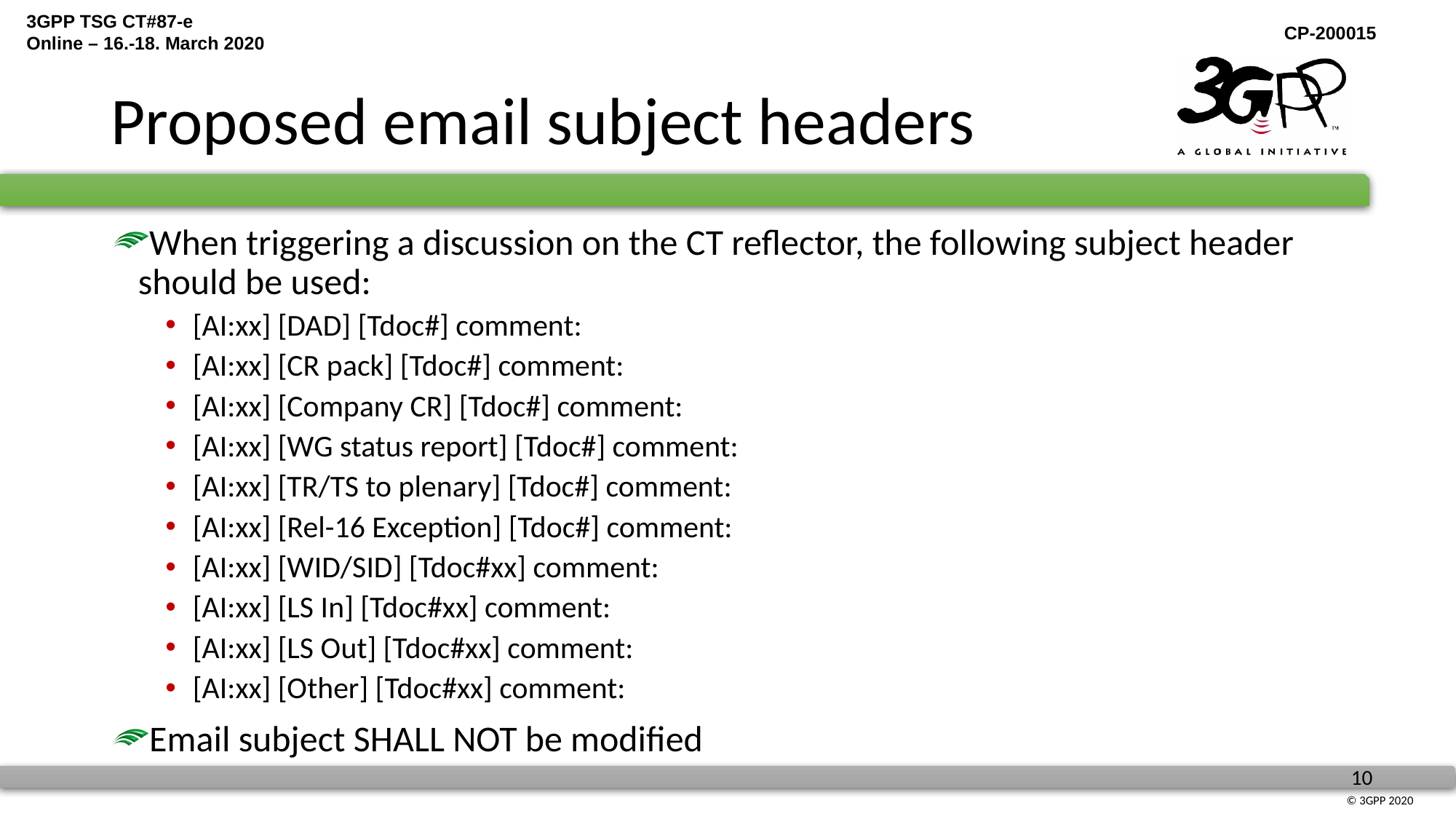

# Proposed email subject headers
When triggering a discussion on the CT reflector, the following subject header should be used:
[AI:xx] [DAD] [Tdoc#] comment:
[AI:xx] [CR pack] [Tdoc#] comment:
[AI:xx] [Company CR] [Tdoc#] comment:
[AI:xx] [WG status report] [Tdoc#] comment:
[AI:xx] [TR/TS to plenary] [Tdoc#] comment:
[AI:xx] [Rel-16 Exception] [Tdoc#] comment:
[AI:xx] [WID/SID] [Tdoc#xx] comment:
[AI:xx] [LS In] [Tdoc#xx] comment:
[AI:xx] [LS Out] [Tdoc#xx] comment:
[AI:xx] [Other] [Tdoc#xx] comment:
Email subject SHALL NOT be modified